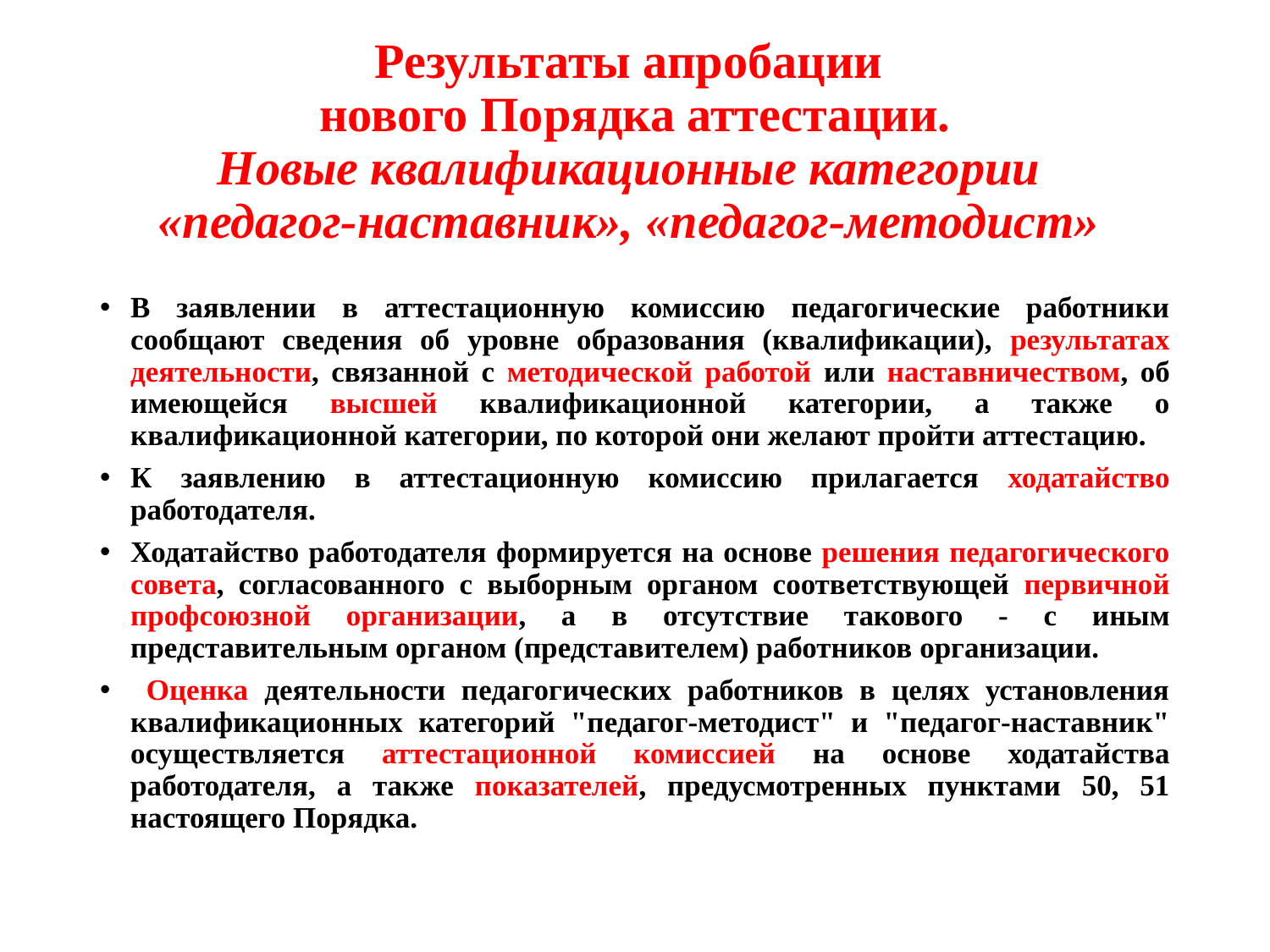

# Результаты апробации нового Порядка аттестации. Новые квалификационные категории «педагог-наставник», «педагог-методист»
В заявлении в аттестационную комиссию педагогические работники сообщают сведения об уровне образования (квалификации), результатах деятельности, связанной с методической работой или наставничеством, об имеющейся высшей квалификационной категории, а также о квалификационной категории, по которой они желают пройти аттестацию.
К заявлению в аттестационную комиссию прилагается ходатайство работодателя.
Ходатайство работодателя формируется на основе решения педагогического совета, согласованного с выборным органом соответствующей первичной профсоюзной организации, а в отсутствие такового - с иным представительным органом (представителем) работников организации.
 Оценка деятельности педагогических работников в целях установления квалификационных категорий "педагог-методист" и "педагог-наставник" осуществляется аттестационной комиссией на основе ходатайства работодателя, а также показателей, предусмотренных пунктами 50, 51 настоящего Порядка.